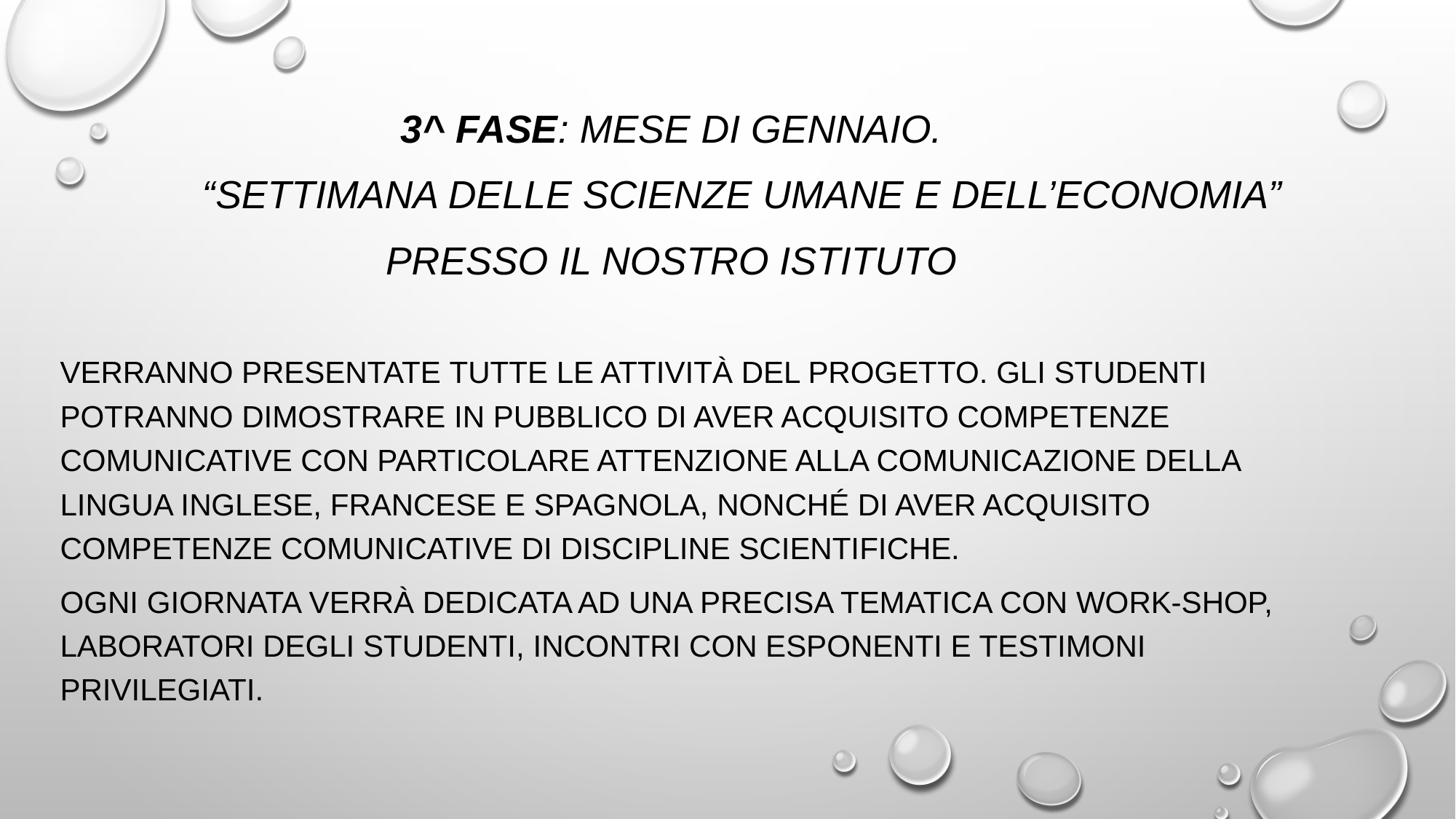

3^ fase: MESE DI GENNAIO.
             “Settimana delle Scienze Umane e dell’Economia”
presso il nostro Istituto

verranno presentate tutte le attività del progetto. Gli studenti potranno dimostrare in pubblico di aver acquisito competenze comunicative con particolare attenzione alla comunicazione della lingua inglese, francese e spagnola, nonché di aver acquisito competenze comunicative di discipline scientifiche.
Ogni giornata verrà dedicata ad una precisa tematica con work-shop, laboratori degli studenti, incontri con esponenti e testimoni privilegiati.